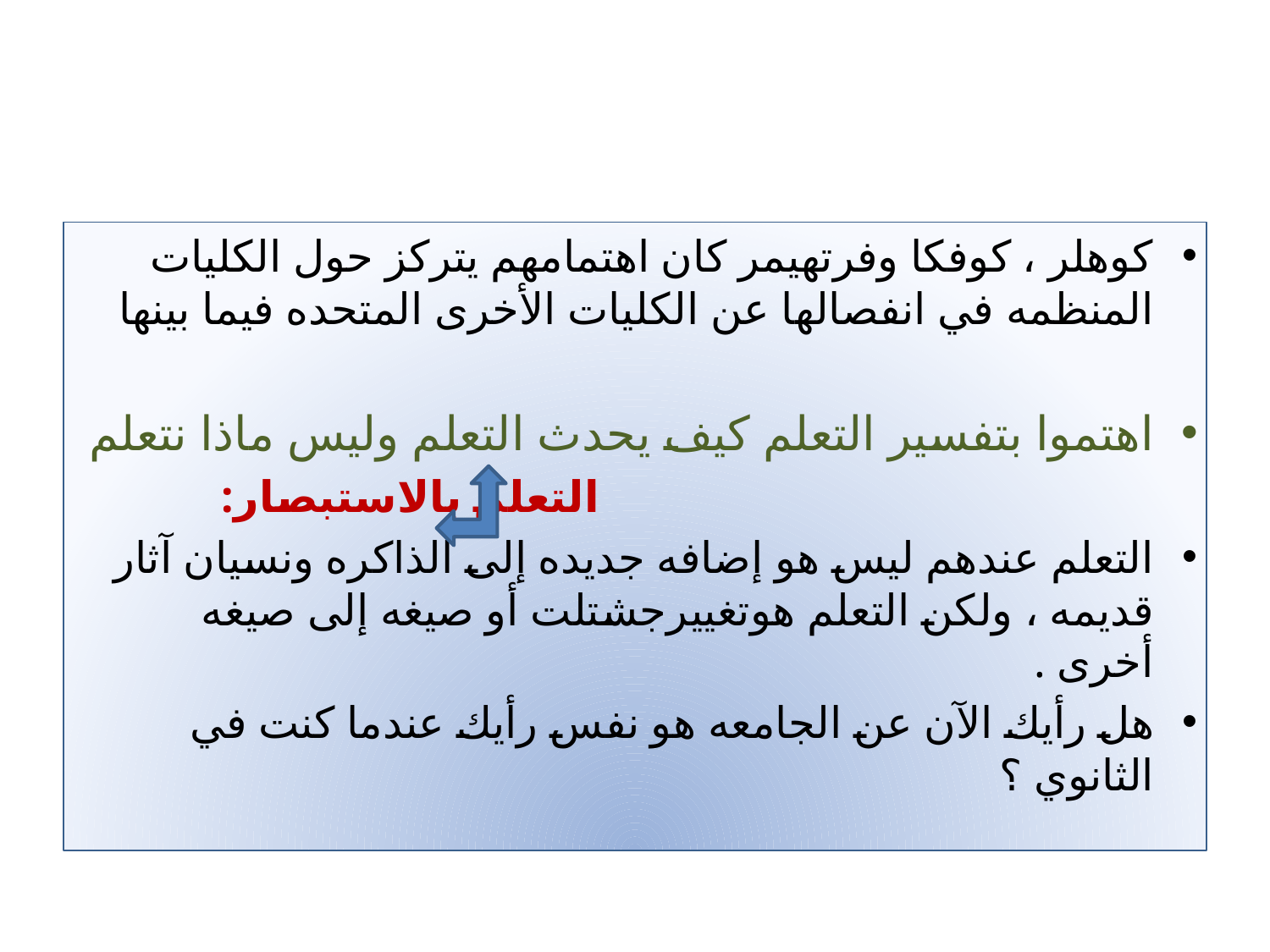

كوهلر ، كوفكا وفرتهيمر كان اهتمامهم يتركز حول الكليات المنظمه في انفصالها عن الكليات الأخرى المتحده فيما بينها

اهتموا بتفسير التعلم كيف يحدث التعلم وليس ماذا نتعلم
                                                    التعلم بالاستبصار:
التعلم عندهم ليس هو إضافه جديده إلى الذاكره ونسيان آثار قديمه ، ولكن التعلم هوتغييرجشتلت أو صيغه إلى صيغه أخرى .
هل رأيك الآن عن الجامعه هو نفس رأيك عندما كنت في الثانوي ؟